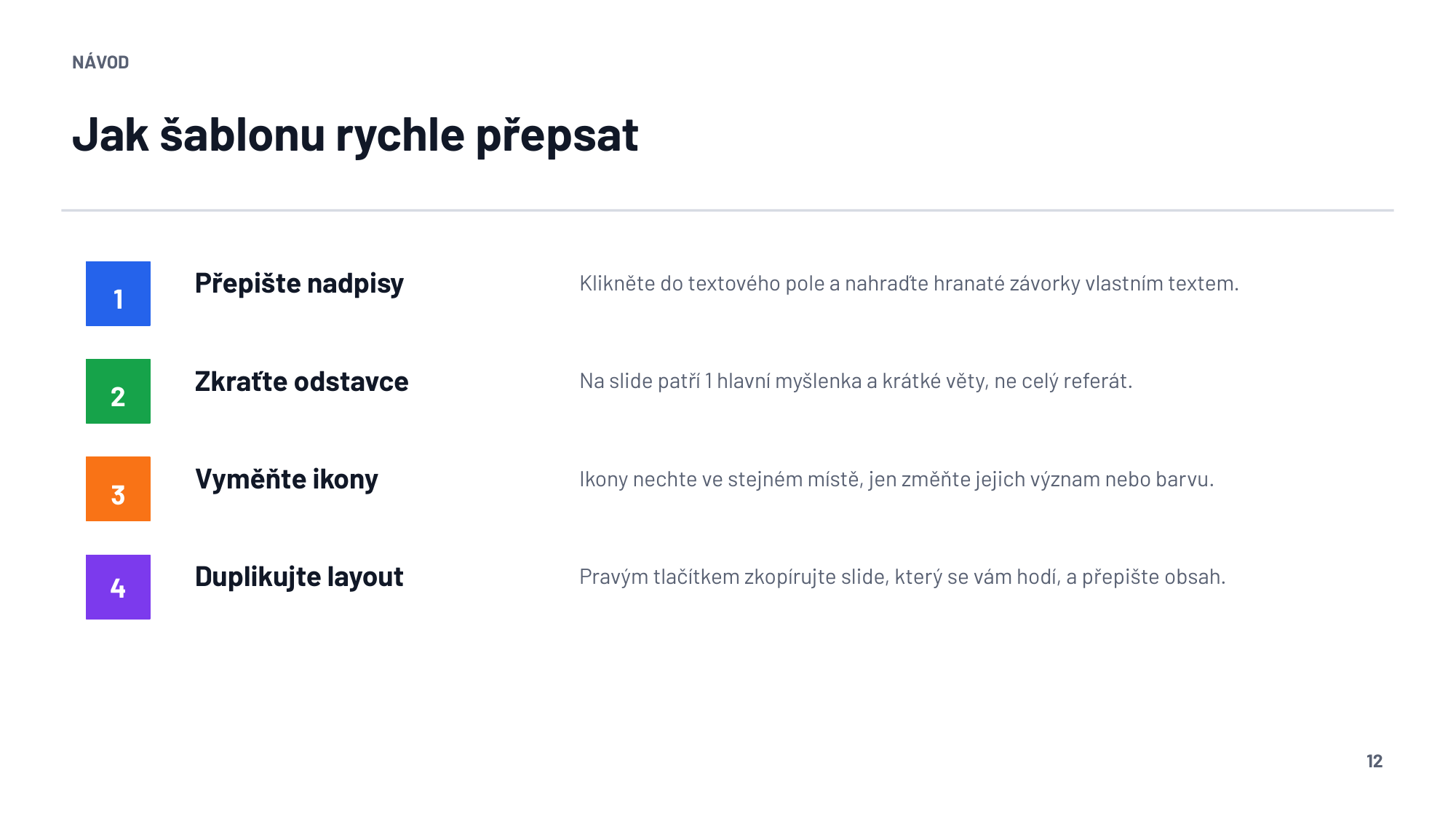

NÁVOD
Jak šablonu rychle přepsat

Přepište nadpisy

Klikněte do textového pole a nahraďte hranaté závorky vlastním textem.
1
Zkraťte odstavce

Na slide patří 1 hlavní myšlenka a krátké věty, ne celý referát.
2
Vyměňte ikony

Ikony nechte ve stejném místě, jen změňte jejich význam nebo barvu.
3
Duplikujte layout

Pravým tlačítkem zkopírujte slide, který se vám hodí, a přepište obsah.
4
12